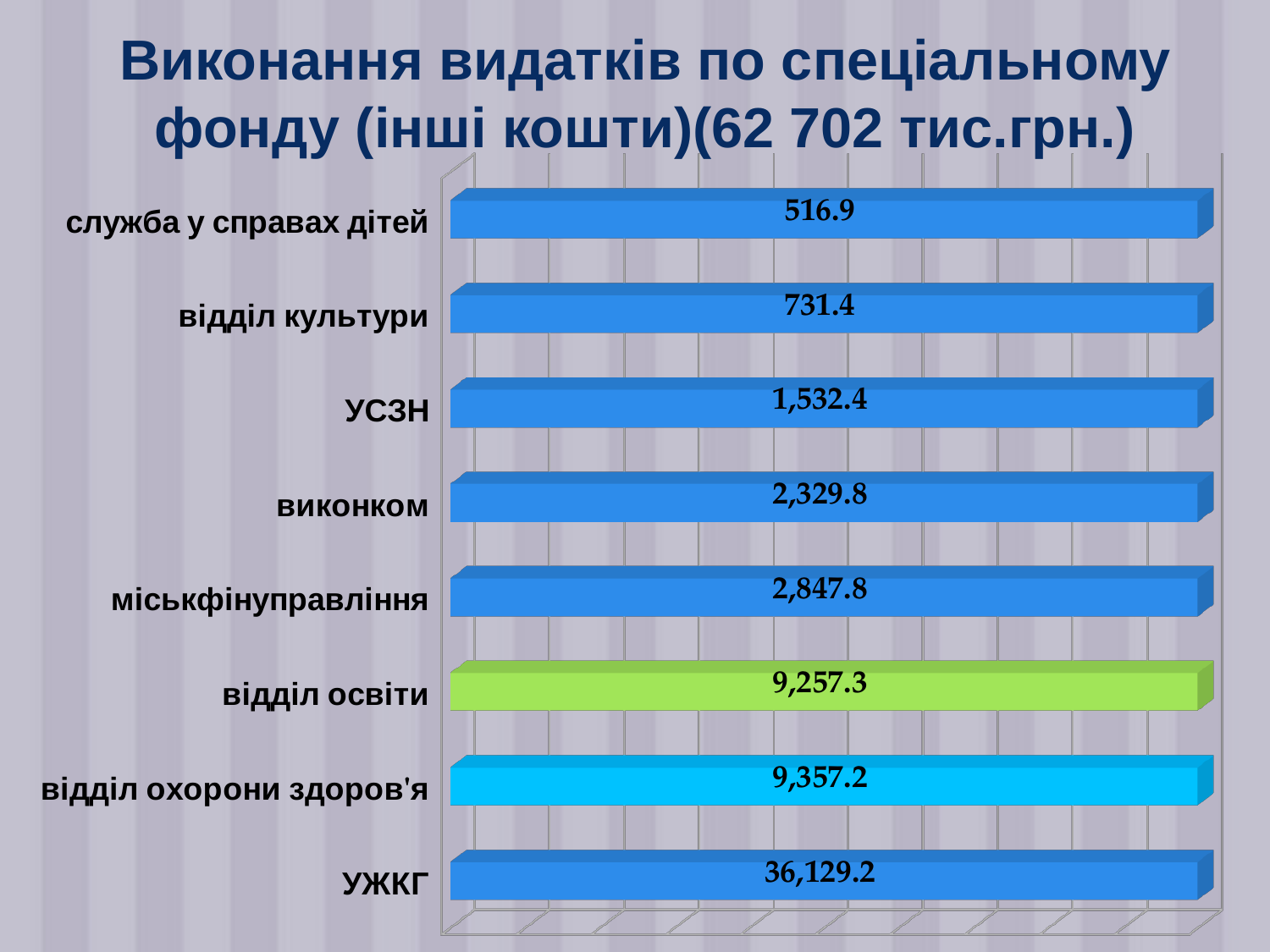

# Виконання видатків по спеціальному фонду (інші кошти)(62 702 тис.грн.)

[unsupported chart]